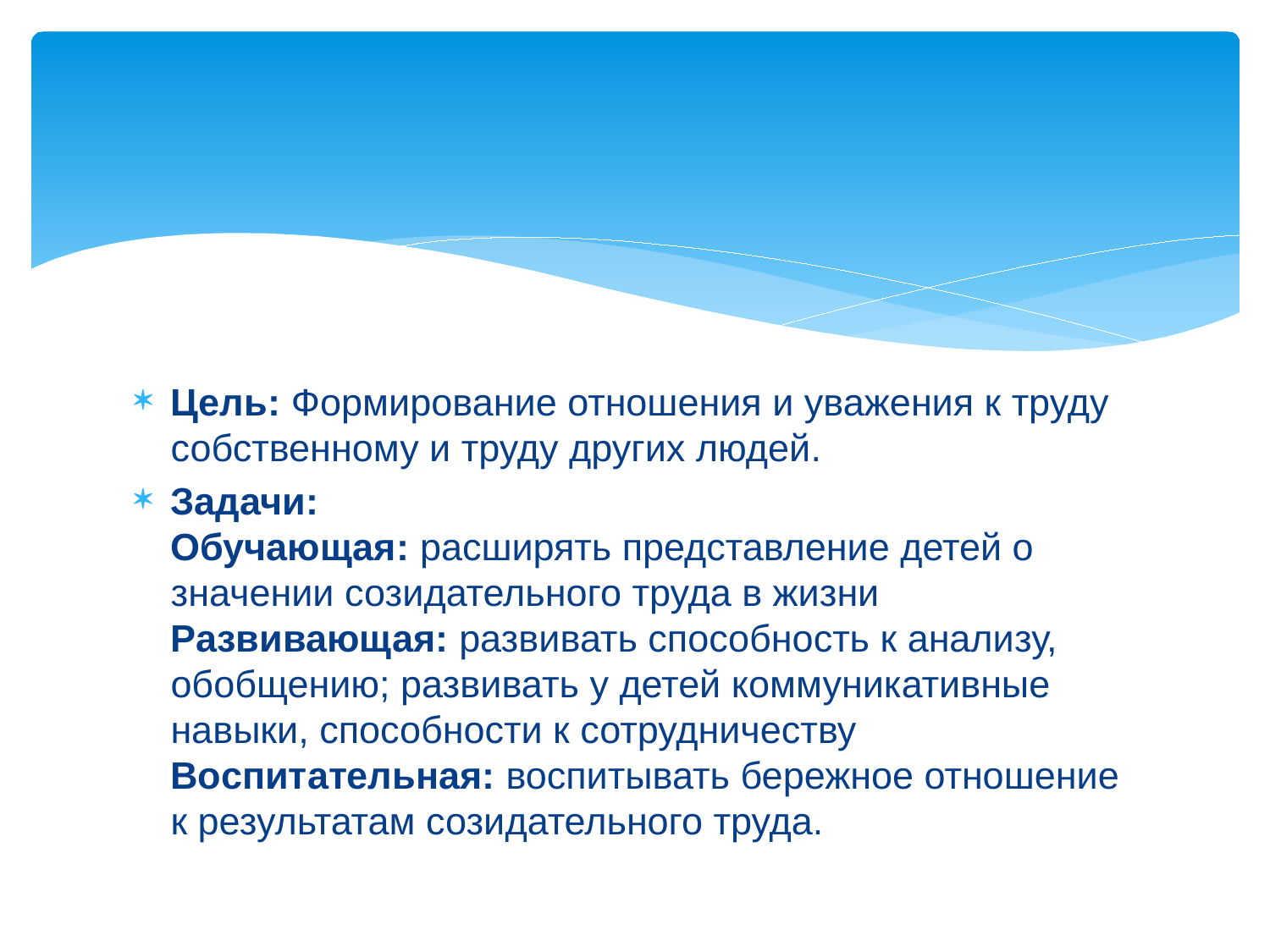

#
Цель: Формирование отношения и уважения к труду собственному и труду других людей.
Задачи:
Обучающая: расширять представление детей о значении созидательного труда в жизни
Развивающая: развивать способность к анализу, обобщению; развивать у детей коммуникативные навыки, способности к сотрудничеству
Воспитательная: воспитывать бережное отношение к результатам созидательного труда.